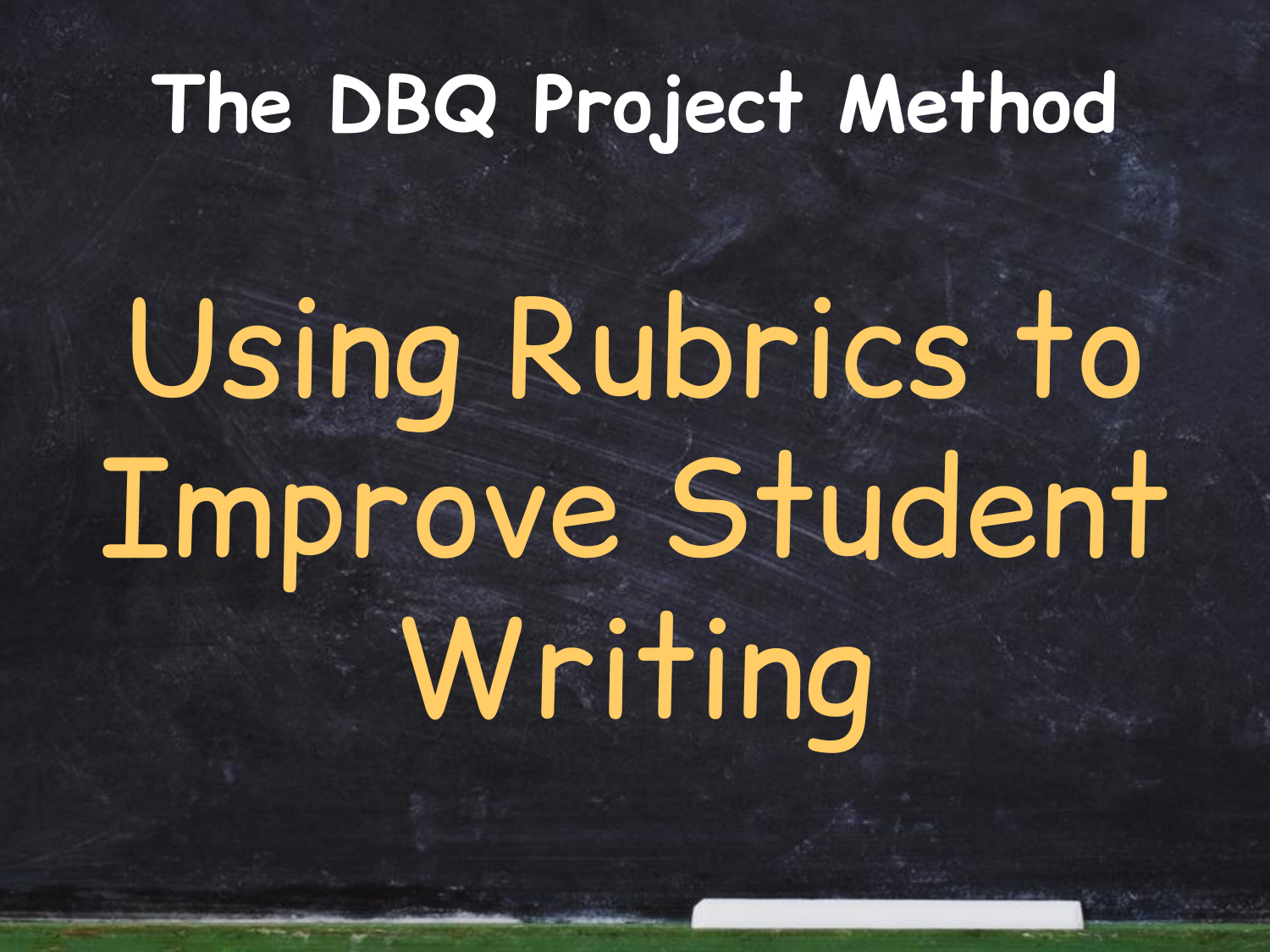

# The DBQ Project Method
Using Rubrics to Improve Student Writing